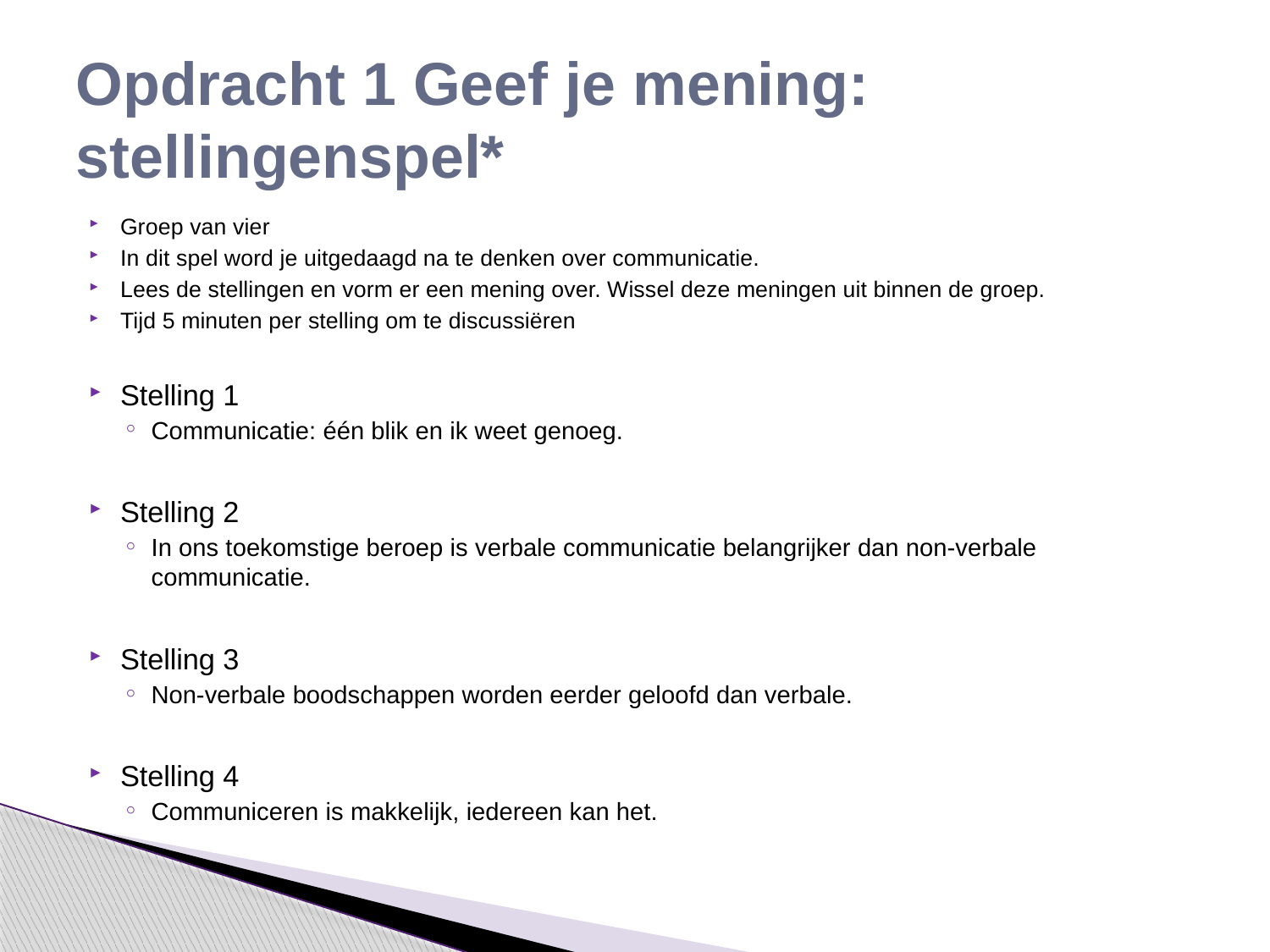

# Opdracht 1 Geef je mening: stellingenspel*
Groep van vier
In dit spel word je uitgedaagd na te denken over communicatie.
Lees de stellingen en vorm er een mening over. Wissel deze meningen uit binnen de groep.
Tijd 5 minuten per stelling om te discussiëren

Stelling 1
Communicatie: één blik en ik weet genoeg.

Stelling 2
In ons toekomstige beroep is verbale communicatie belangrijker dan non-verbale communicatie.

Stelling 3
Non-verbale boodschappen worden eerder geloofd dan verbale.

Stelling 4
Communiceren is makkelijk, iedereen kan het.